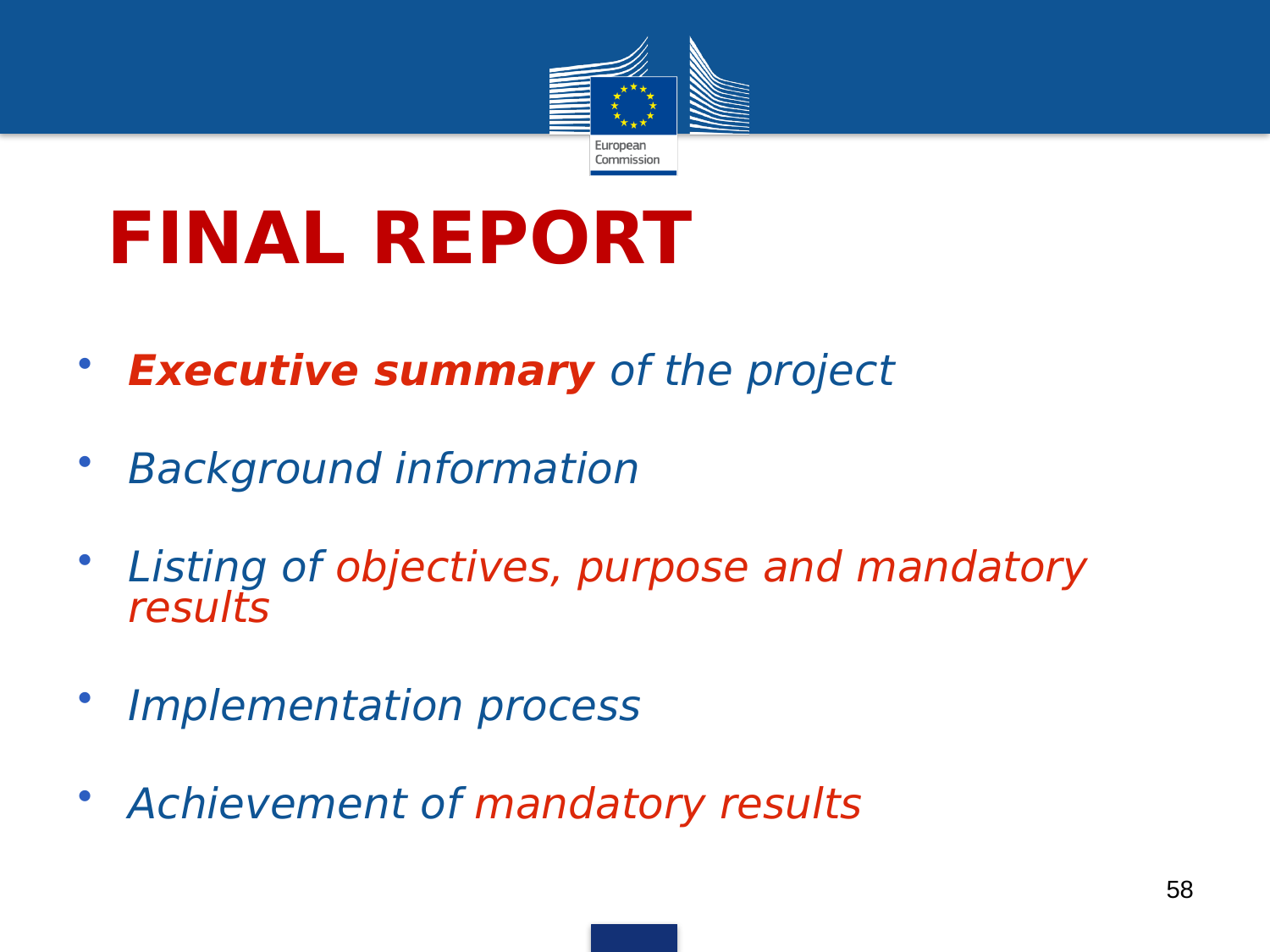

# FINAL REPORT

Executive summary of the project

Background information

Listing of objectives, purpose and mandatory results

Implementation process

Achievement of mandatory results
58